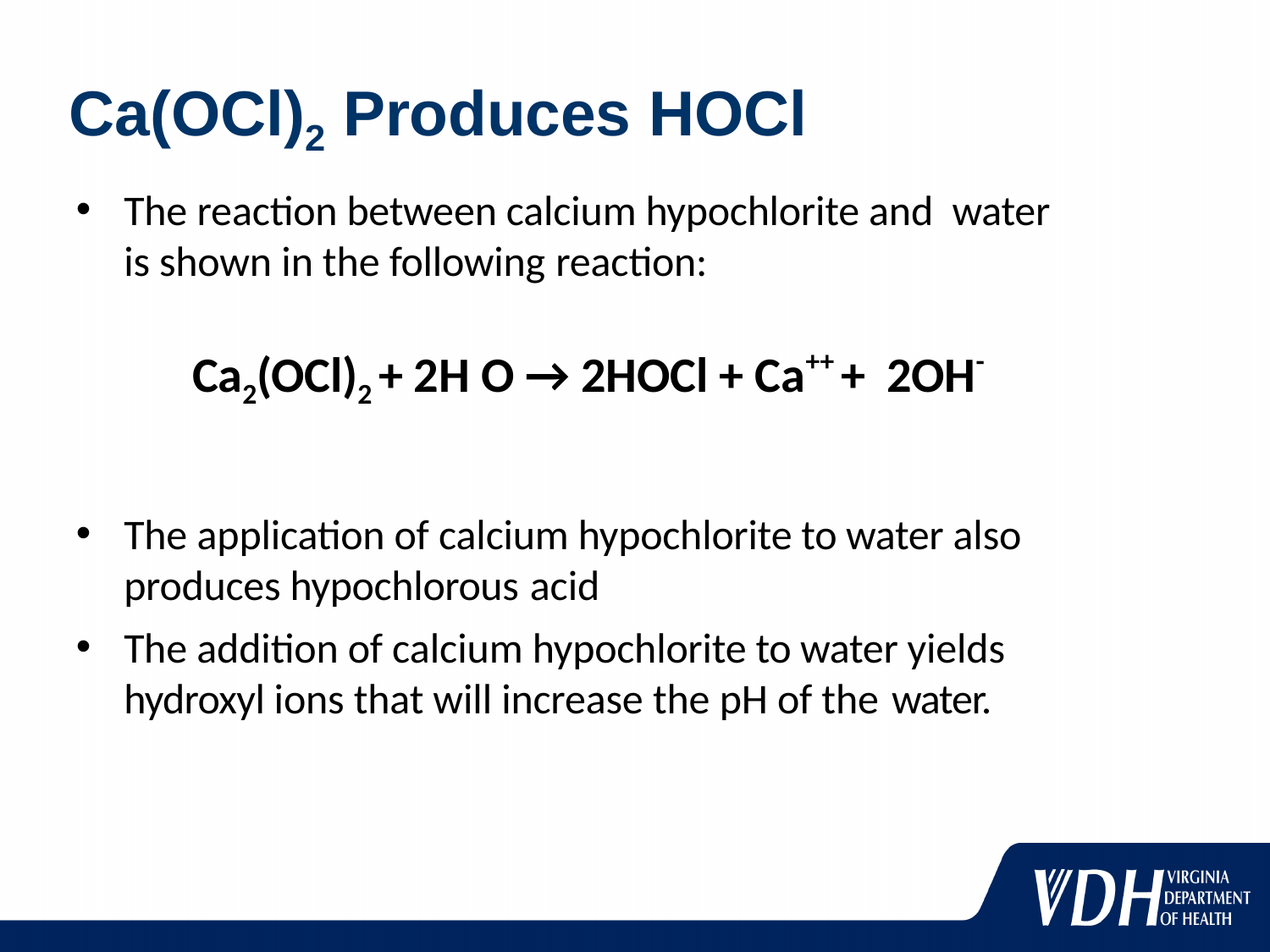

# Ca(OCl)2 Produces HOCl
The reaction between calcium hypochlorite and  water is shown in the following reaction:

  Ca2(OCl)2 + 2H O → 2HOCl + Ca++ + 2OH-

The application of calcium hypochlorite to water also  produces hypochlorous acid
The addition of calcium hypochlorite to water yields  hydroxyl ions that will increase the pH of the water.